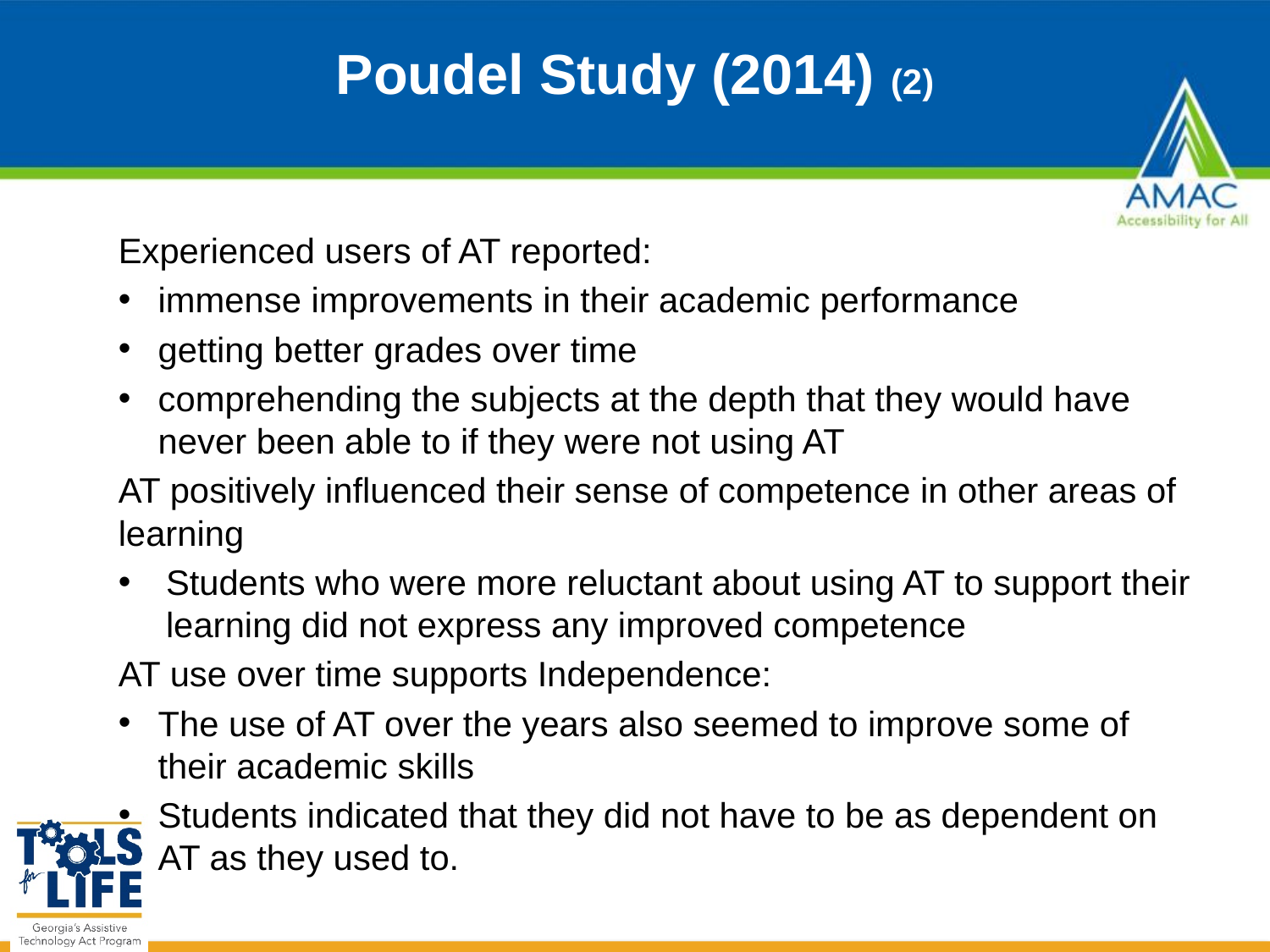

# Poudel Study (2014) (2)
Experienced users of AT reported:
immense improvements in their academic performance
getting better grades over time
comprehending the subjects at the depth that they would have never been able to if they were not using AT
AT positively influenced their sense of competence in other areas of learning
Students who were more reluctant about using AT to support their learning did not express any improved competence
AT use over time supports Independence:
The use of AT over the years also seemed to improve some of their academic skills
Students indicated that they did not have to be as dependent on AT as they used to.